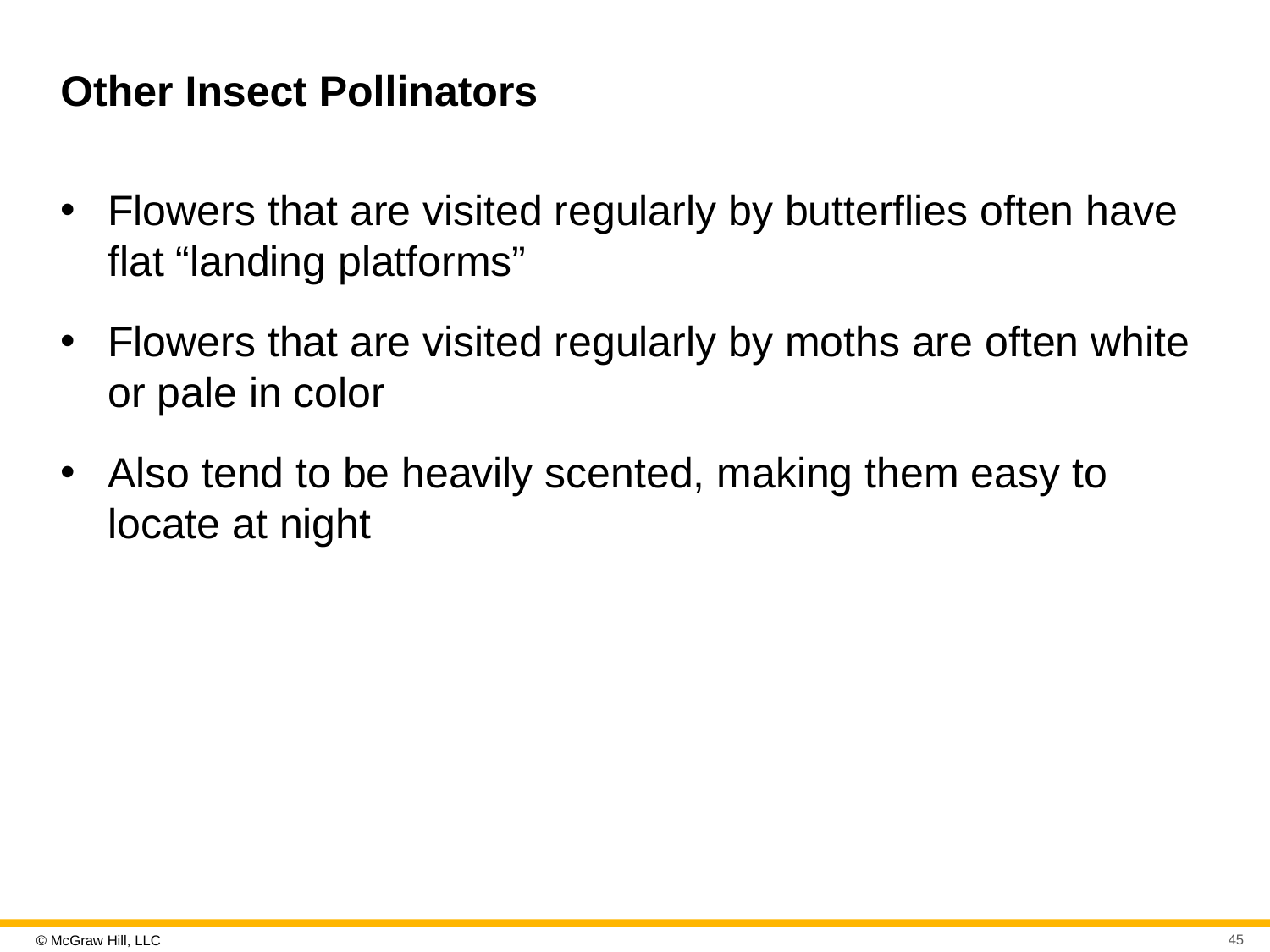

# Other Insect Pollinators
Flowers that are visited regularly by butterflies often have flat “landing platforms”
Flowers that are visited regularly by moths are often white or pale in color
Also tend to be heavily scented, making them easy to locate at night
45